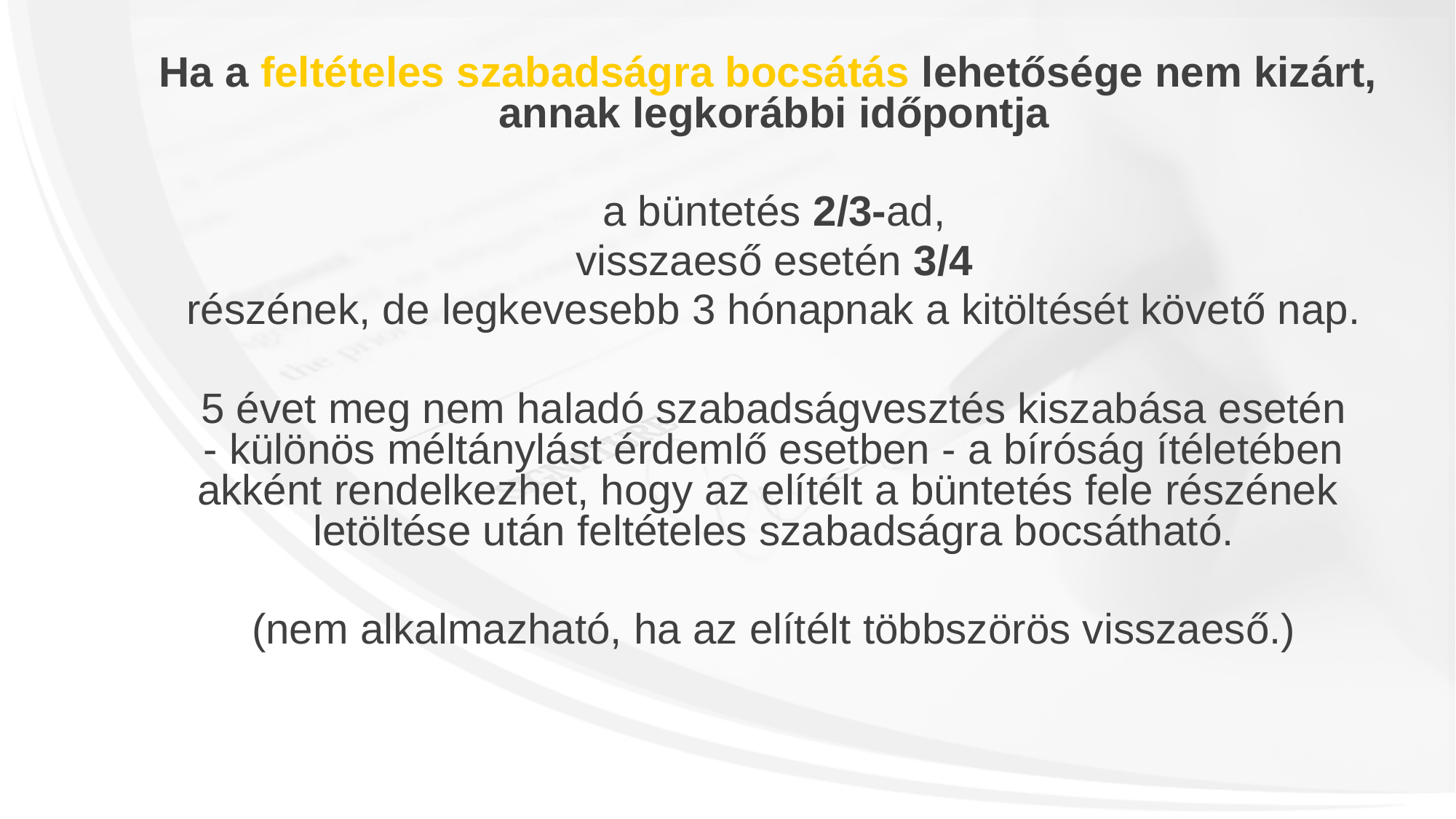

Ha a feltételes szabadságra bocsátás lehetősége nem kizárt,
annak legkorábbi időpontja

a büntetés 2/3-ad,
visszaeső esetén 3/4
részének, de legkevesebb 3 hónapnak a kitöltését követő nap.

5 évet meg nem haladó szabadságvesztés kiszabása esetén
 - különös méltánylást érdemlő esetben - a bíróság ítéletében
akként rendelkezhet, hogy az elítélt a büntetés fele részének
letöltése után feltételes szabadságra bocsátható.

(nem alkalmazható, ha az elítélt többszörös visszaeső.)